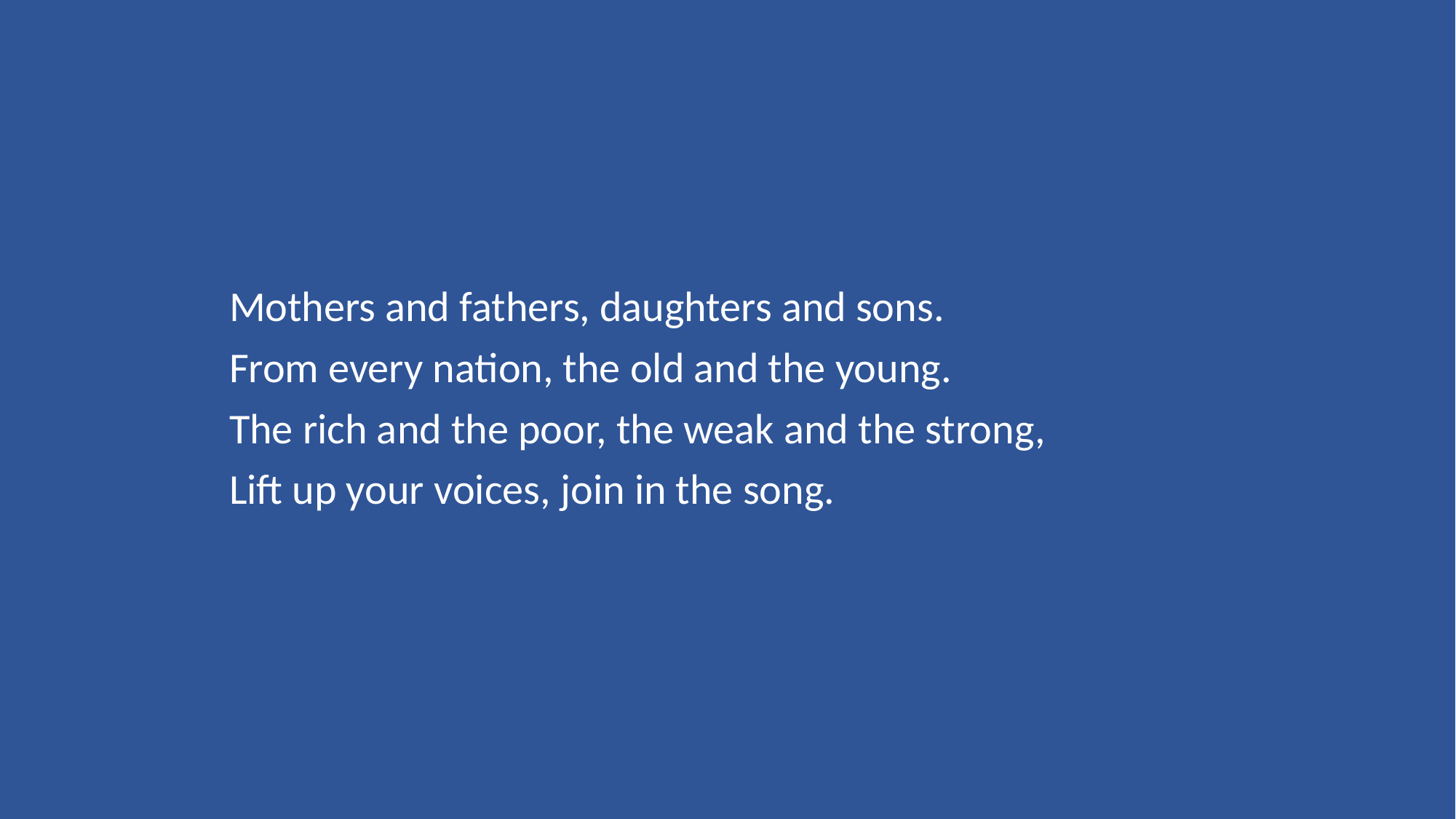

Mothers and fathers, daughters and sons.
From every nation, the old and the young.
The rich and the poor, the weak and the strong,
Lift up your voices, join in the song.